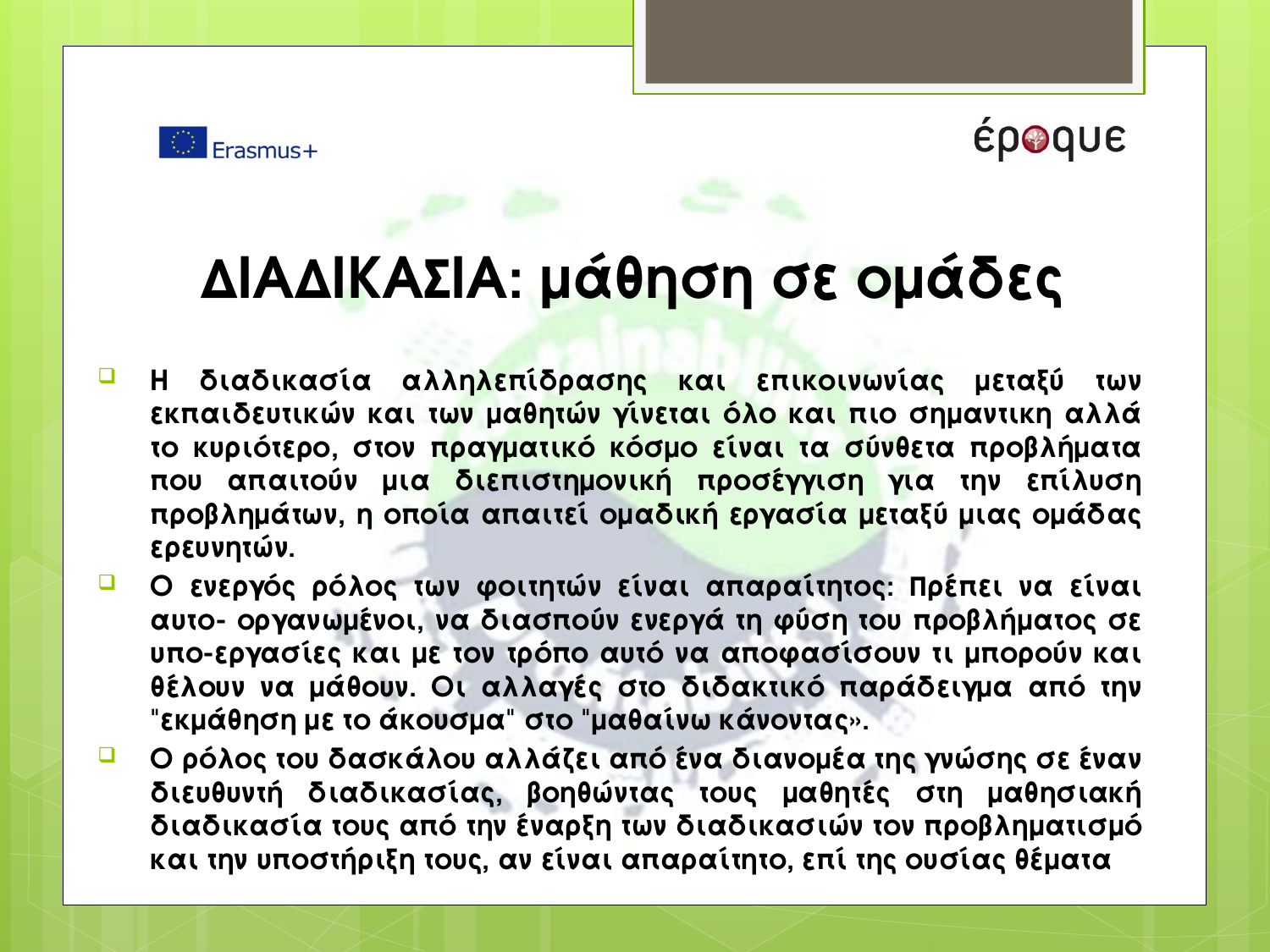

# ΔΙΑΔΙΚΑΣΙΑ: μάθηση σε ομάδες
Η διαδικασία αλληλεπίδρασης και επικοινωνίας μεταξύ των εκπαιδευτικών και των μαθητών γίνεται όλο και πιο σημαντικη αλλά το κυριότερο, στον πραγματικό κόσμο είναι τα σύνθετα προβλήματα που απαιτούν μια διεπιστημονική προσέγγιση για την επίλυση προβλημάτων, η οποία απαιτεί ομαδική εργασία μεταξύ μιας ομάδας ερευνητών.
Ο ενεργός ρόλος των φοιτητών είναι απαραίτητος: Πρέπει να είναι αυτο- οργανωμένοι, να διασπούν ενεργά τη φύση του προβλήματος σε υπο-εργασίες και με τον τρόπο αυτό να αποφασίσουν τι μπορούν και θέλουν να μάθουν. Οι αλλαγές στο διδακτικό παράδειγμα από την "εκμάθηση με το άκουσμα" στο "μαθαίνω κάνοντας».
Ο ρόλος του δασκάλου αλλάζει από ένα διανομέα της γνώσης σε έναν διευθυντή διαδικασίας, βοηθώντας τους μαθητές στη μαθησιακή διαδικασία τους από την έναρξη των διαδικασιών τον προβληματισμό και την υποστήριξη τους, αν είναι απαραίτητο, επί της ουσίας θέματα